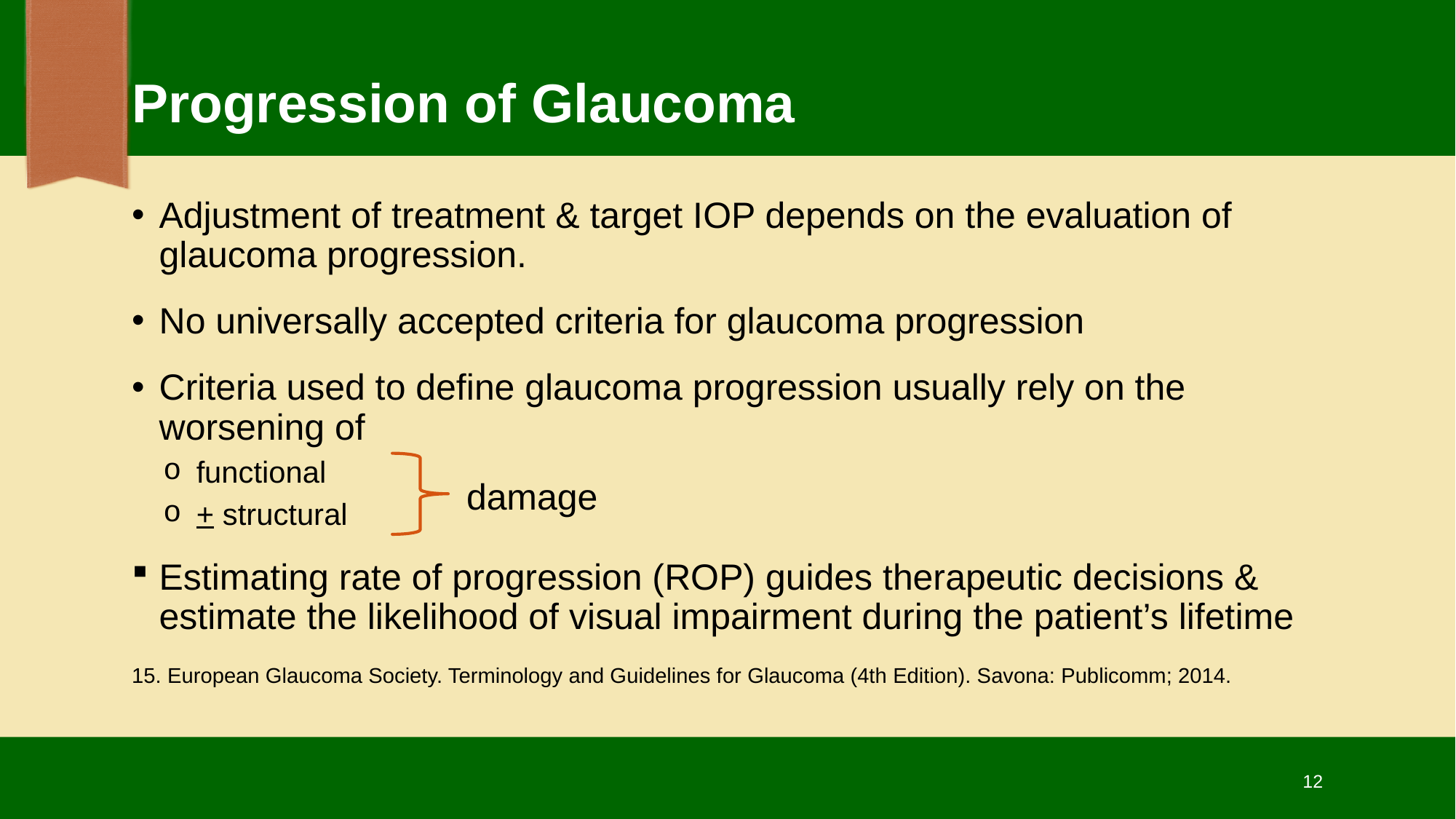

# Progression of Glaucoma
Adjustment of treatment & target IOP depends on the evaluation of glaucoma progression.
No universally accepted criteria for glaucoma progression
Criteria used to define glaucoma progression usually rely on the worsening of
functional
+ structural
Estimating rate of progression (ROP) guides therapeutic decisions & estimate the likelihood of visual impairment during the patient’s lifetime
15. European Glaucoma Society. Terminology and Guidelines for Glaucoma (4th Edition). Savona: Publicomm; 2014.

damage
12